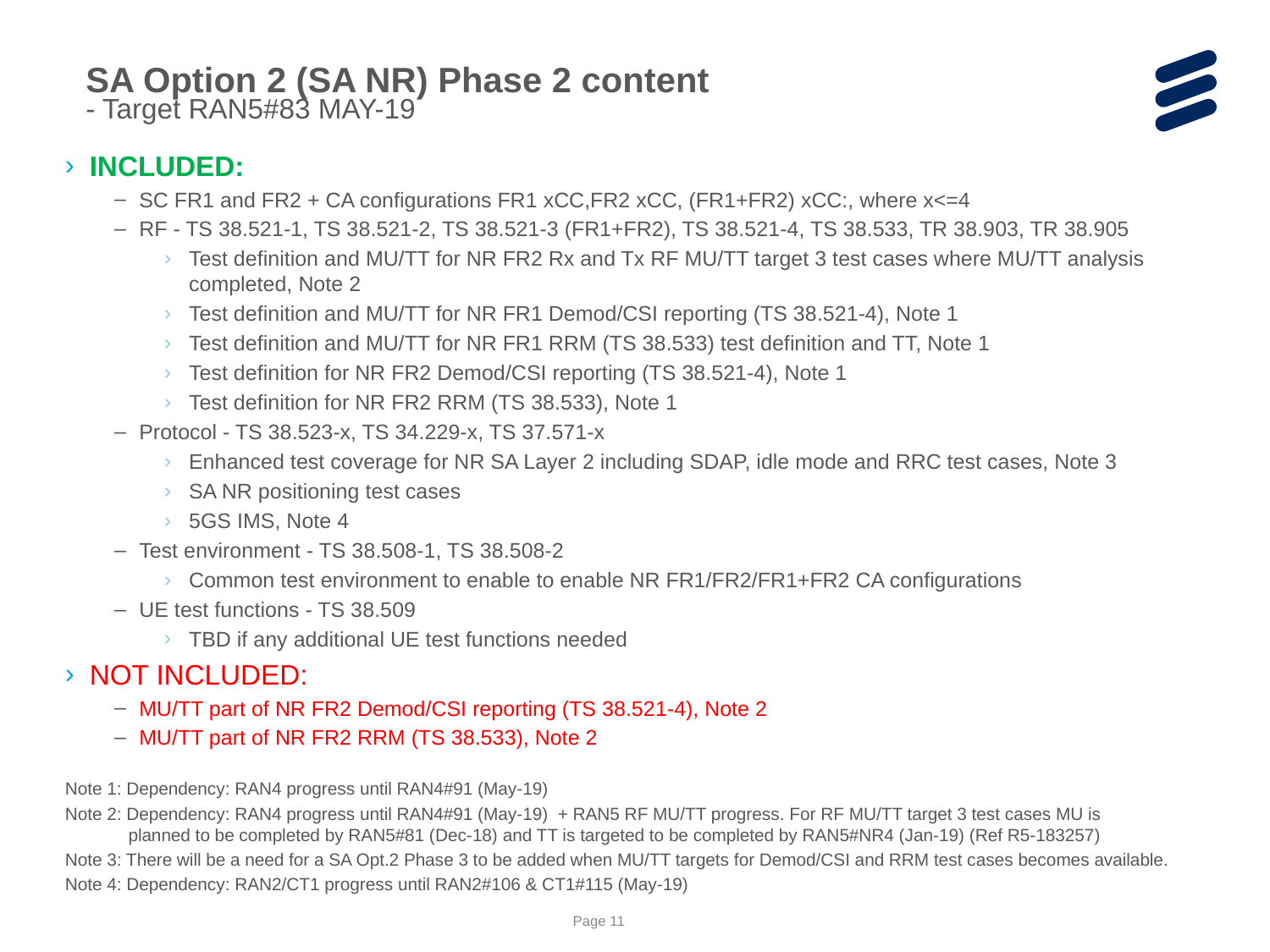

SA Option 2 (SA NR) Phase 2 content
- Target RAN5#83 MAY-19
INCLUDED:
SC FR1 and FR2 + CA configurations FR1 xCC,FR2 xCC, (FR1+FR2) xCC:, where x<=4
RF - TS 38.521-1, TS 38.521-2, TS 38.521-3 (FR1+FR2), TS 38.521-4, TS 38.533, TR 38.903, TR 38.905
Test definition and MU/TT for NR FR2 Rx and Tx RF MU/TT target 3 test cases where MU/TT analysis completed, Note 2
Test definition and MU/TT for NR FR1 Demod/CSI reporting (TS 38.521-4), Note 1
Test definition and MU/TT for NR FR1 RRM (TS 38.533) test definition and TT, Note 1
Test definition for NR FR2 Demod/CSI reporting (TS 38.521-4), Note 1
Test definition for NR FR2 RRM (TS 38.533), Note 1
Protocol - TS 38.523-x, TS 34.229-x, TS 37.571-x
Enhanced test coverage for NR SA Layer 2 including SDAP, idle mode and RRC test cases, Note 3
SA NR positioning test cases
5GS IMS, Note 4
Test environment - TS 38.508-1, TS 38.508-2
Common test environment to enable to enable NR FR1/FR2/FR1+FR2 CA configurations
UE test functions - TS 38.509
TBD if any additional UE test functions needed
NOT INCLUDED:
MU/TT part of NR FR2 Demod/CSI reporting (TS 38.521-4), Note 2
MU/TT part of NR FR2 RRM (TS 38.533), Note 2

Note 1: Dependency: RAN4 progress until RAN4#91 (May-19)
Note 2: Dependency: RAN4 progress until RAN4#91 (May-19)  + RAN5 RF MU/TT progress. For RF MU/TT target 3 test cases MU is
             planned to be completed by RAN5#81 (Dec-18) and TT is targeted to be completed by RAN5#NR4 (Jan-19) (Ref R5-183257)
Note 3: There will be a need for a SA Opt.2 Phase 3 to be added when MU/TT targets for Demod/CSI and RRM test cases becomes available.
Note 4: Dependency: RAN2/CT1 progress until RAN2#106 & CT1#115 (May-19)